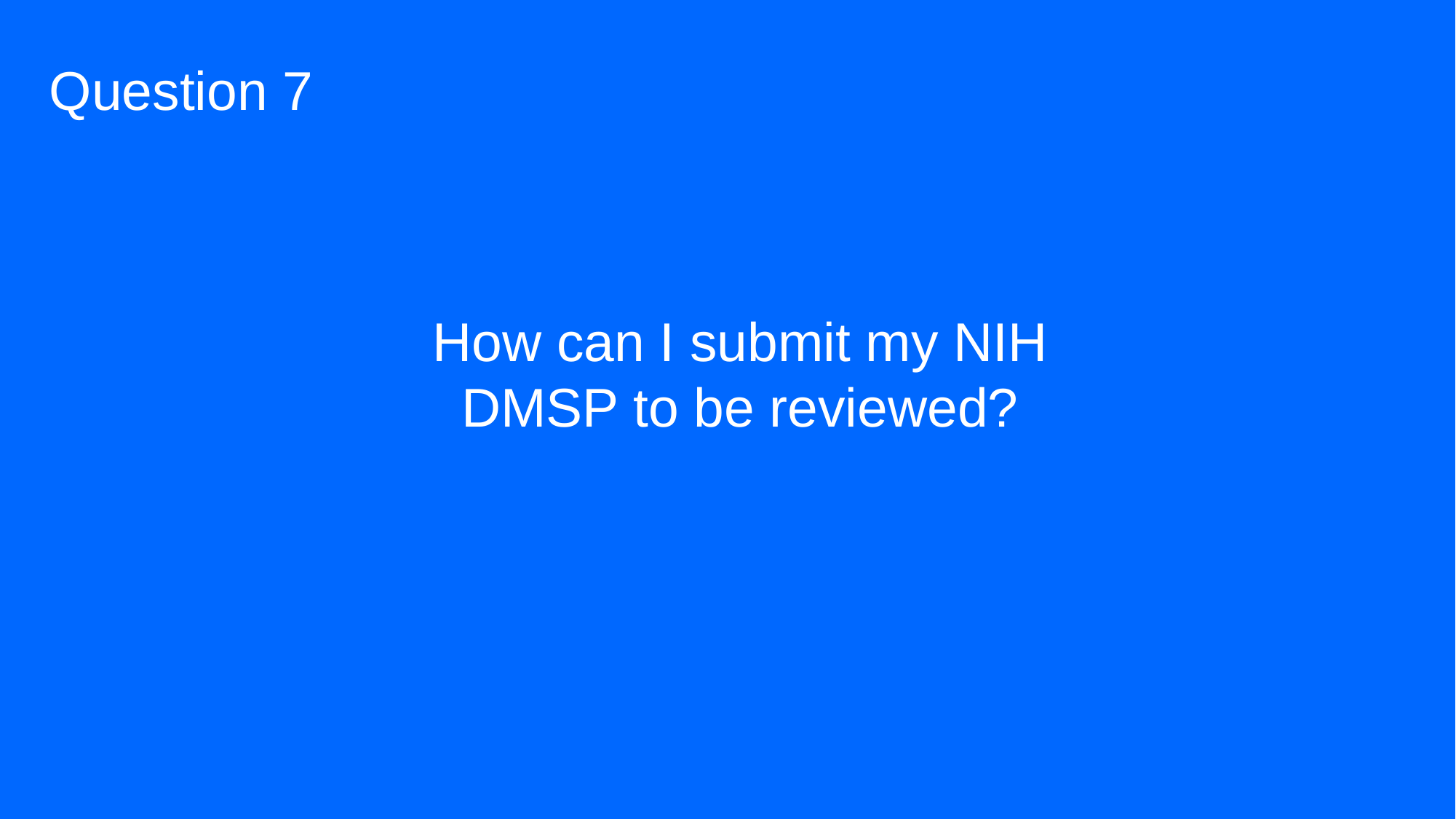

# Question 7
How can I submit my NIH DMSP to be reviewed?